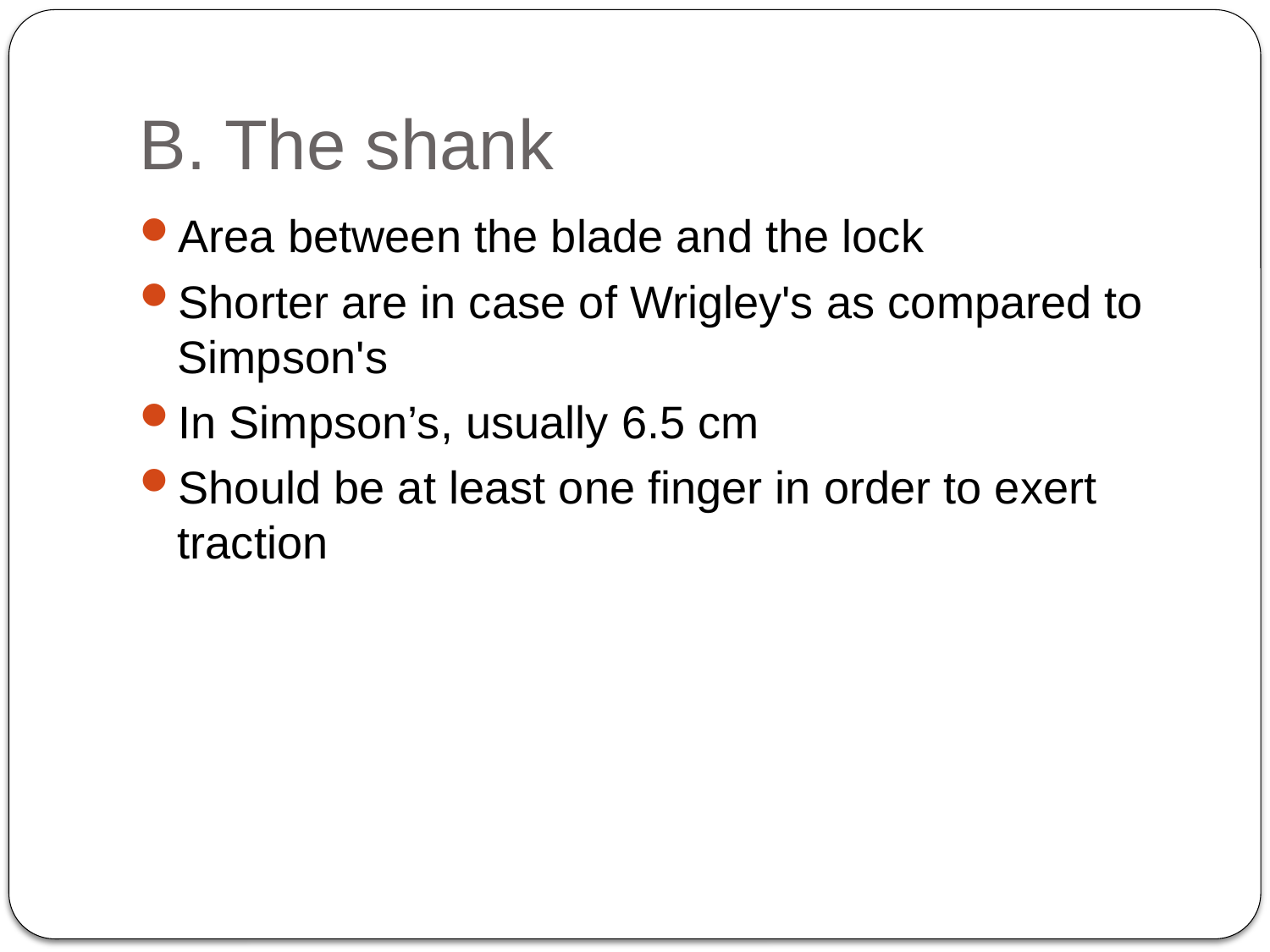

# B. The shank
Area between the blade and the lock
Shorter are in case of Wrigley's as compared to Simpson's
In Simpson’s, usually 6.5 cm
Should be at least one finger in order to exert traction